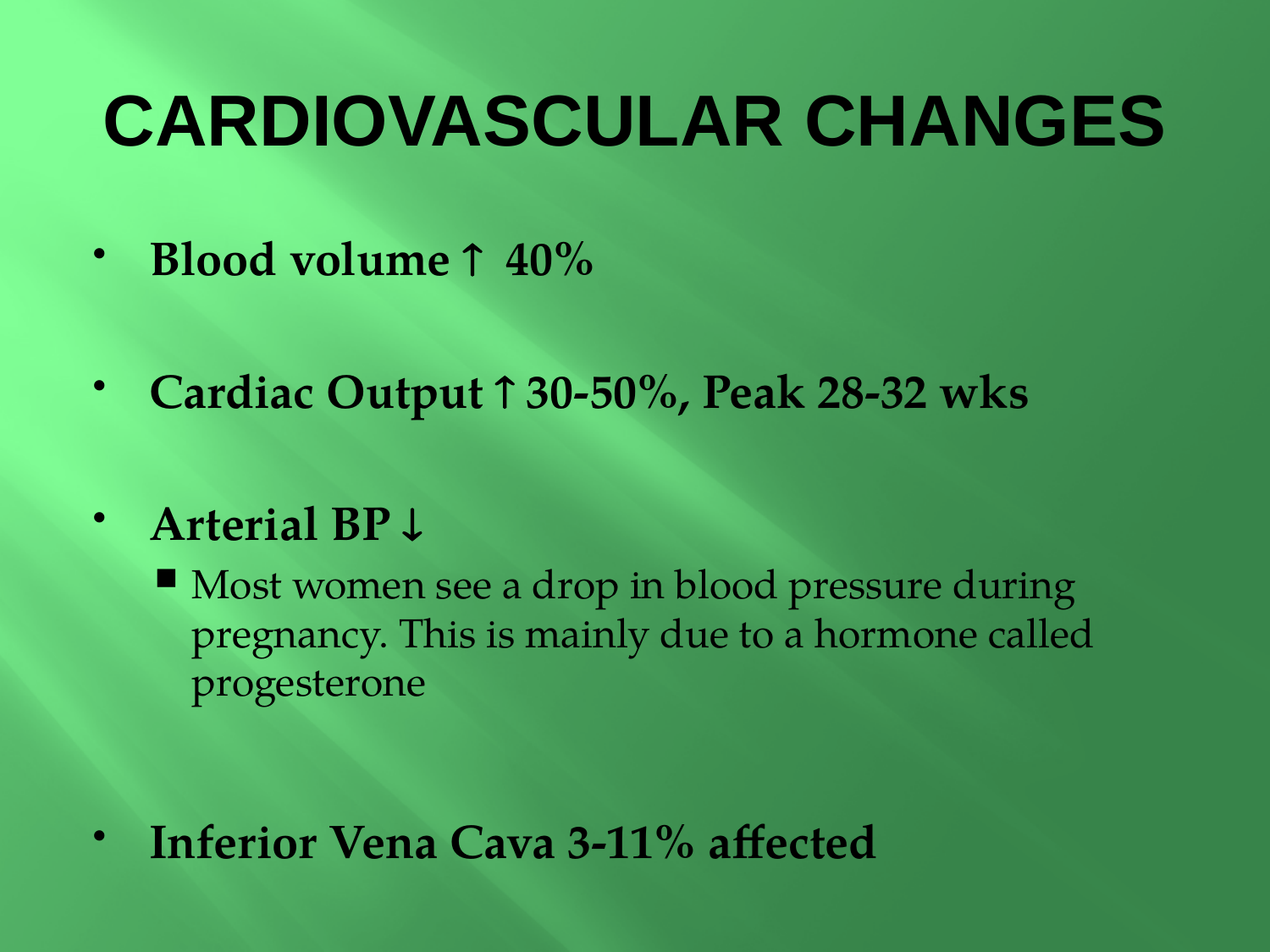

# CARDIOVASCULAR CHANGES
Blood volume ↑  40%

Cardiac Output ↑ 30-50%, Peak 28-32 wks

Arterial BP ↓
Most women see a drop in blood pressure during pregnancy. This is mainly due to a hormone called progesterone
Inferior Vena Cava 3-11% affected